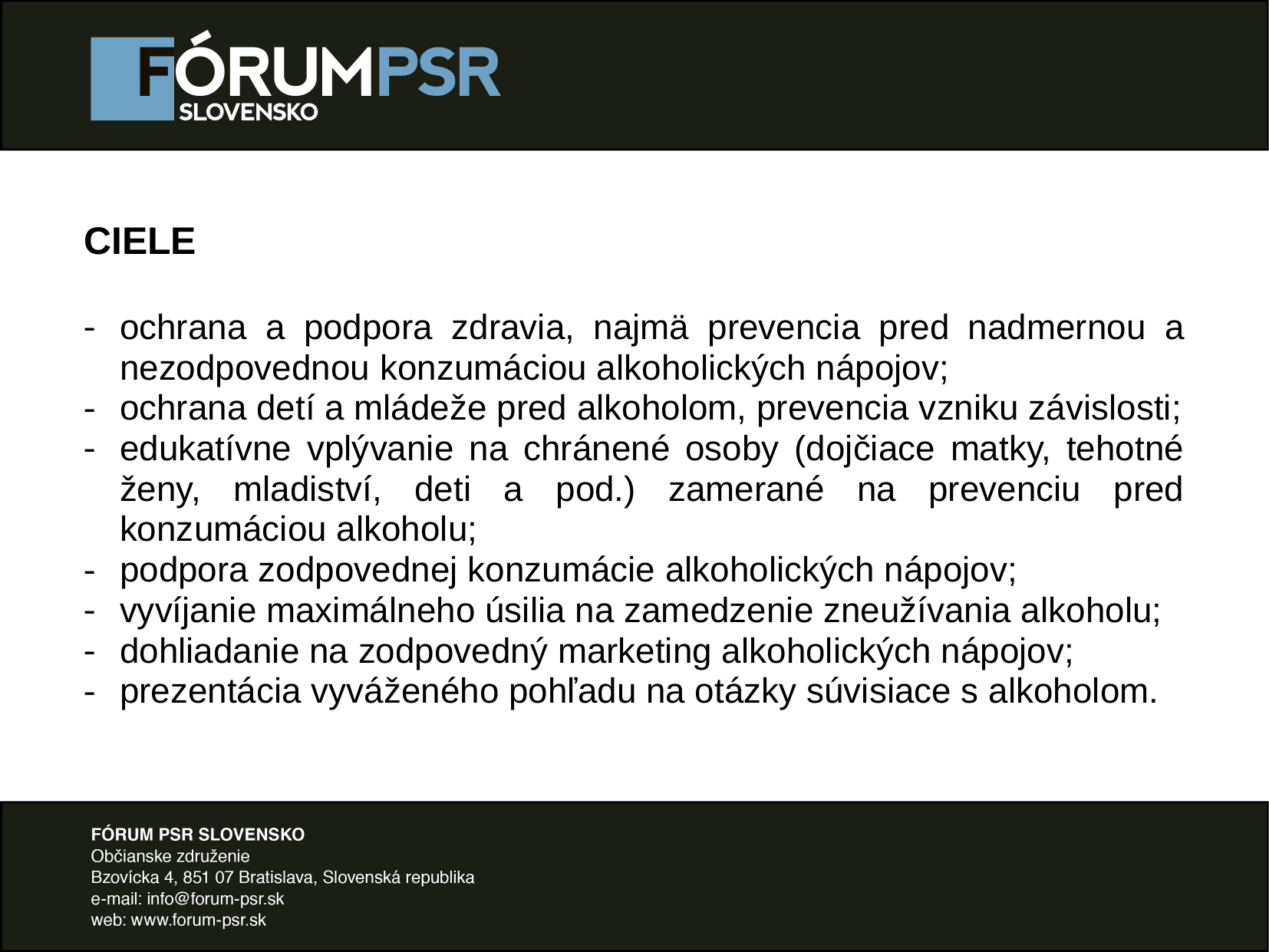

CIELE

ochrana a podpora zdravia, najmä prevencia pred nadmernou a nezodpovednou konzumáciou alkoholických nápojov;
ochrana detí a mládeže pred alkoholom, prevencia vzniku závislosti;
edukatívne vplývanie na chránené osoby (dojčiace matky, tehotné ženy, mladiství, deti a pod.) zamerané na prevenciu pred konzumáciou alkoholu;
podpora zodpovednej konzumácie alkoholických nápojov;
vyvíjanie maximálneho úsilia na zamedzenie zneužívania alkoholu;
dohliadanie na zodpovedný marketing alkoholických nápojov;
prezentácia vyváženého pohľadu na otázky súvisiace s alkoholom.